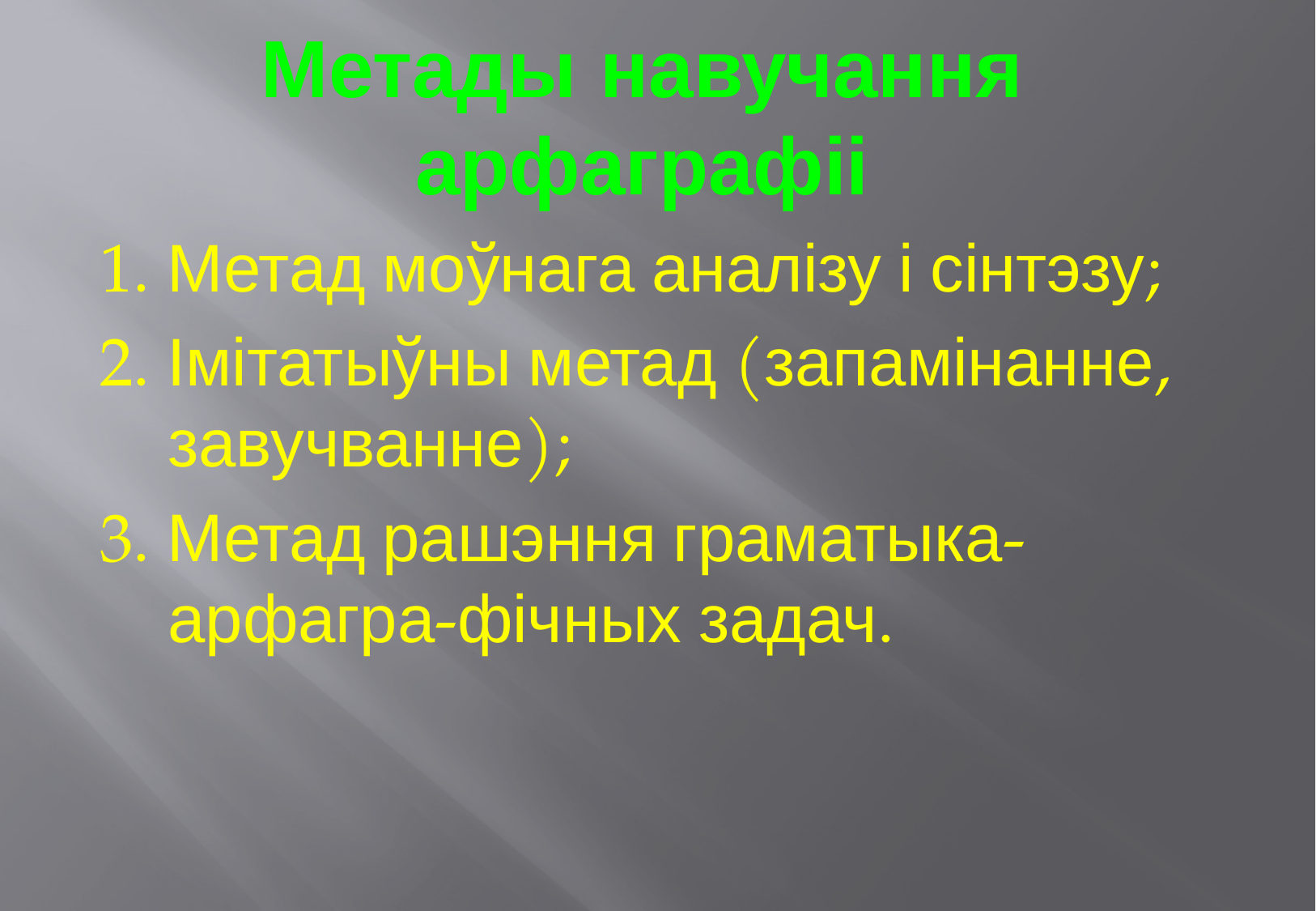

# Метады навучання арфаграфіі
1. Метад моўнага аналізу і сінтэзу;
2. Імітатыўны метад (запамінанне, завучванне);
3. Метад рашэння граматыка-арфагра-фічных задач.